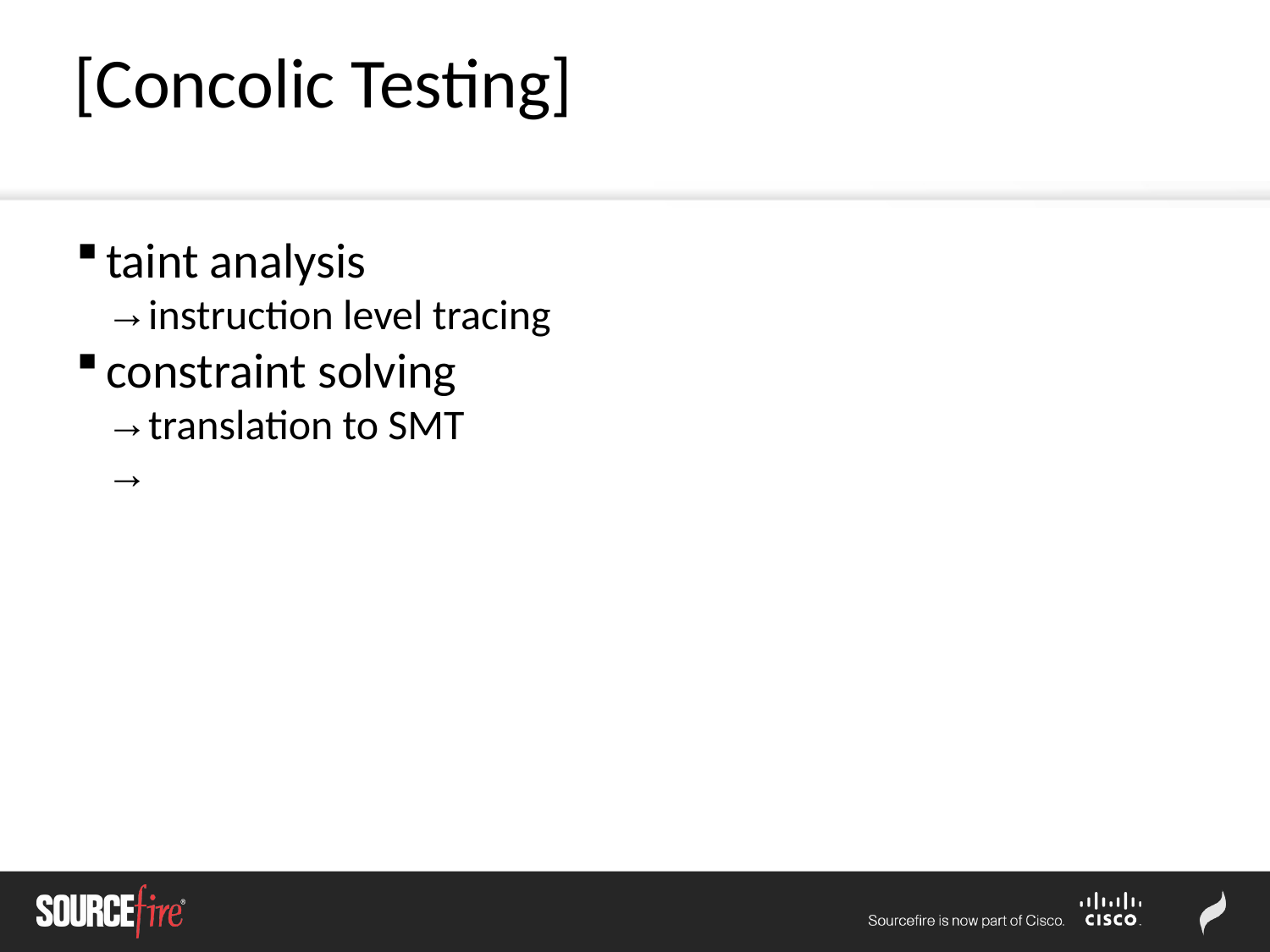

[Concolic Testing]
taint analysis
instruction level tracing
constraint solving
translation to SMT